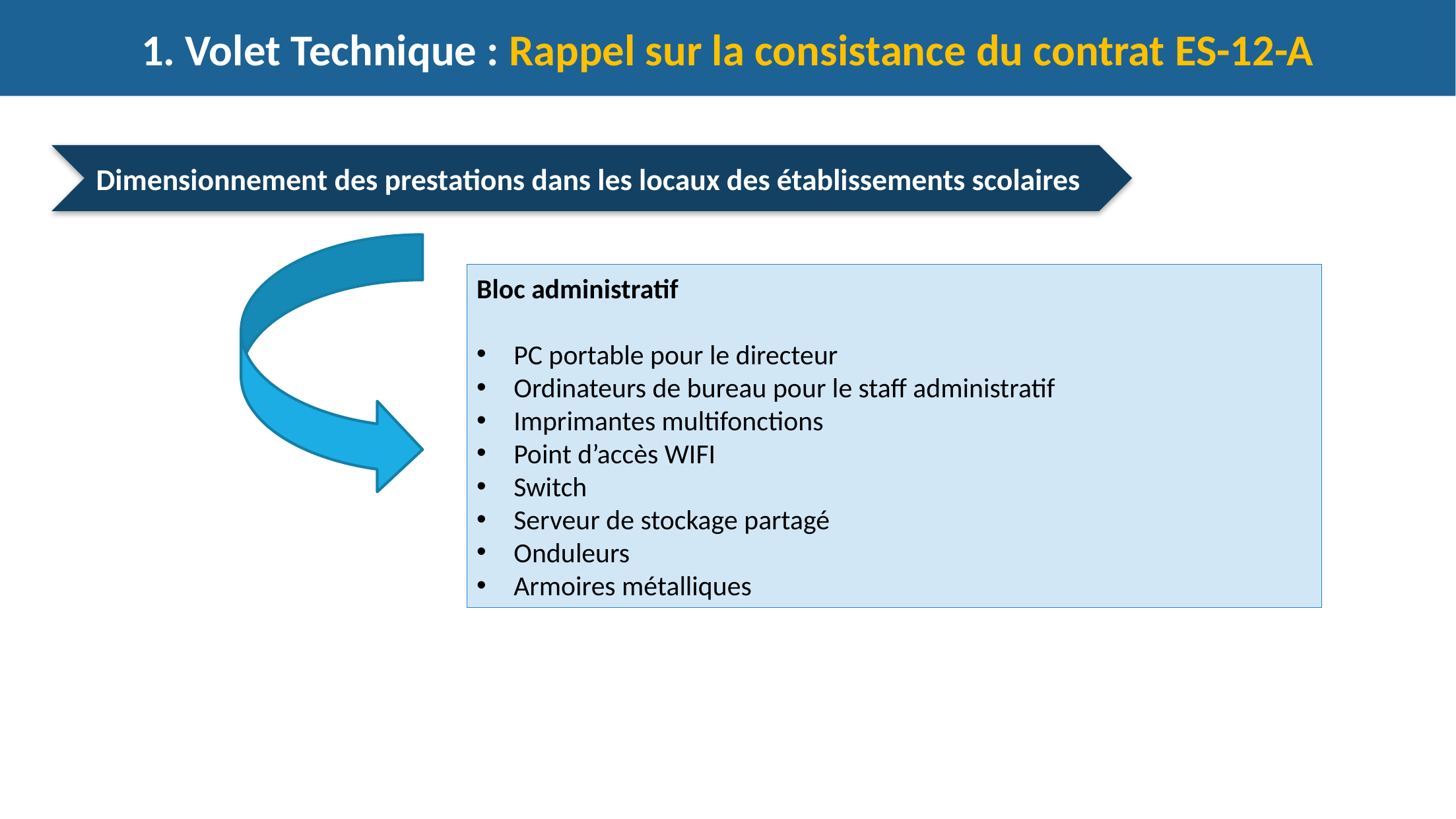

1. Volet Technique : Rappel sur la consistance du contrat ES-12-A

Dimensionnement des prestations dans les locaux des établissements scolaires

Bloc administratif

PC portable pour le directeur
Ordinateurs de bureau pour le staff administratif
Imprimantes multifonctions
Point d’accès WIFI
Switch
Serveur de stockage partagé
Onduleurs
Armoires métalliques